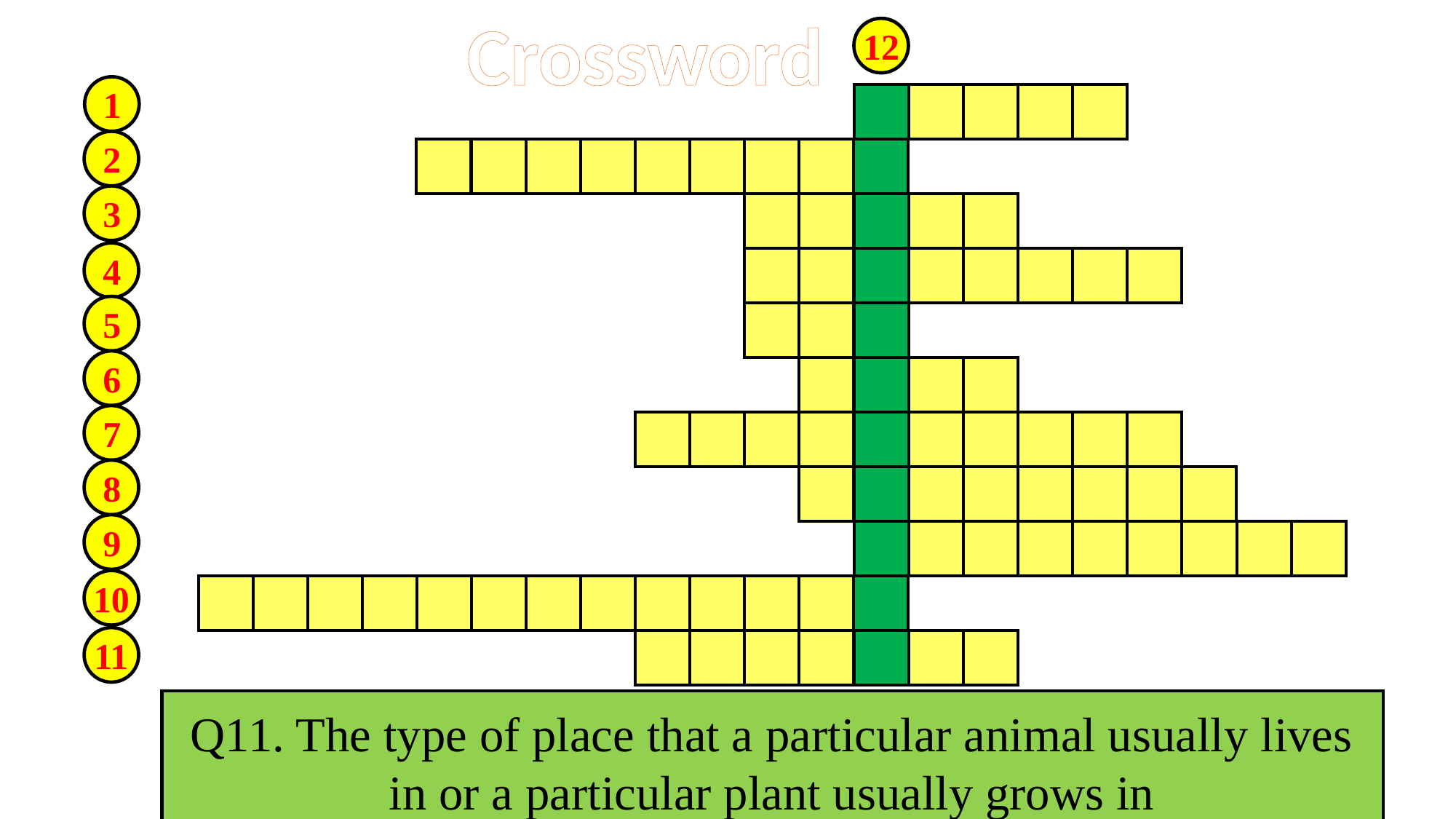

Crossword
12
Unit
1
| E | A | R | T | H |
| --- | --- | --- | --- | --- |
|  |  |  |  |  |
| --- | --- | --- | --- | --- |
2
| P | O | L | L | U | T | I | O | N |
| --- | --- | --- | --- | --- | --- | --- | --- | --- |
|  |  |  |  |  |  |  |  |  |
| --- | --- | --- | --- | --- | --- | --- | --- | --- |
3
| R | I | V | E | R |
| --- | --- | --- | --- | --- |
|  |  |  |  |  |
| --- | --- | --- | --- | --- |
4
| A | C | I | D | R | A | I | N |
| --- | --- | --- | --- | --- | --- | --- | --- |
|  |  |  |  |  |  |  |  |
| --- | --- | --- | --- | --- | --- | --- | --- |
5
| A | I | R |
| --- | --- | --- |
|  |  |  |
| --- | --- | --- |
6
| S | O | I | L |
| --- | --- | --- | --- |
|  |  |  |  |
| --- | --- | --- | --- |
7
| G | R | E | E | N | H | O | U | S | E |
| --- | --- | --- | --- | --- | --- | --- | --- | --- | --- |
|  |  |  |  |  |  |  |  |  |  |
| --- | --- | --- | --- | --- | --- | --- | --- | --- | --- |
8
| E | M | I | S | S | I | O | N |
| --- | --- | --- | --- | --- | --- | --- | --- |
|  |  |  |  |  |  |  |  |
| --- | --- | --- | --- | --- | --- | --- | --- |
9
| E | C | O | S | Y | S | T | E | M |
| --- | --- | --- | --- | --- | --- | --- | --- | --- |
|  |  |  |  |  |  |  |  |  |
| --- | --- | --- | --- | --- | --- | --- | --- | --- |
10
| D | E | F | O | R | E | S | T | A | T | I | O | N |
| --- | --- | --- | --- | --- | --- | --- | --- | --- | --- | --- | --- | --- |
|  |  |  |  |  |  |  |  |  |  |  |  |  |
| --- | --- | --- | --- | --- | --- | --- | --- | --- | --- | --- | --- | --- |
11
| H | A | B | I | T | A | T |
| --- | --- | --- | --- | --- | --- | --- |
|  |  |  |  |  |  |  |
| --- | --- | --- | --- | --- | --- | --- |
Q11. The type of place that a particular animal usually lives in or a particular plant usually grows in
Q1. The planet on which we live
Q2. The process of damaging the air, water, or land with chemicals or other substances
Q3. A large area of water that flows towards the sea
Q4. Rain containing a high level of acid that can damage the environment.
Q5. The mixture of gases surrounding the Earth that we breathe
Q6. The substance on the surface of the Earth in which plants grow
Q7. A building made of glass that is used for growing plants that need protection from the weather
Q8. A substance, especially a gas, that goes into the air
Q9. All the plants and animals in a particular area, considered as a system with parts that depend on one another
Q10. The process of cutting down all the trees from an area of land